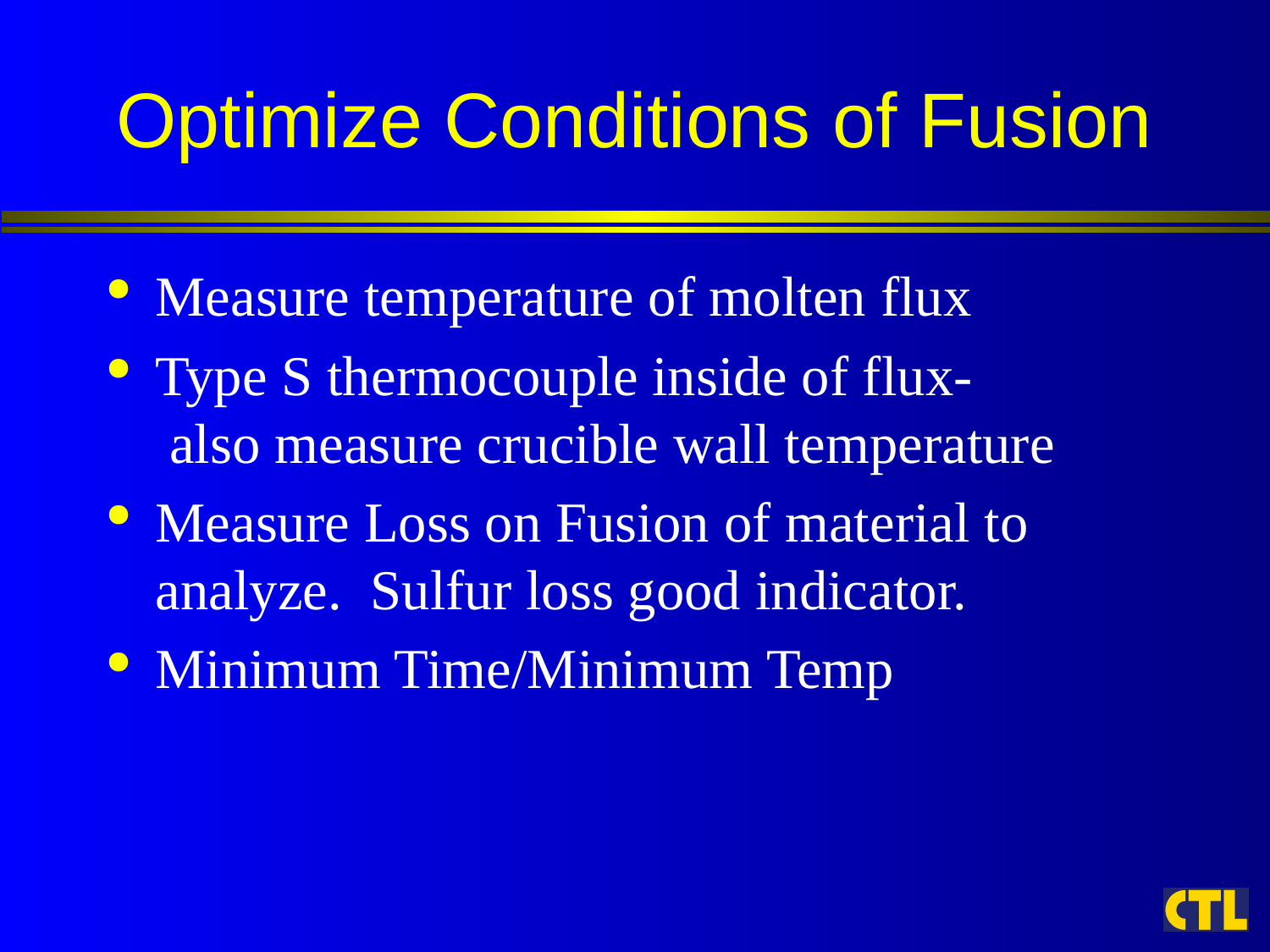

# Optimize Conditions of Fusion
Measure temperature of molten flux
Type S thermocouple inside of flux-
 also measure crucible wall temperature
Measure Loss on Fusion of material to analyze.  Sulfur loss good indicator.
Minimum Time/Minimum Temp